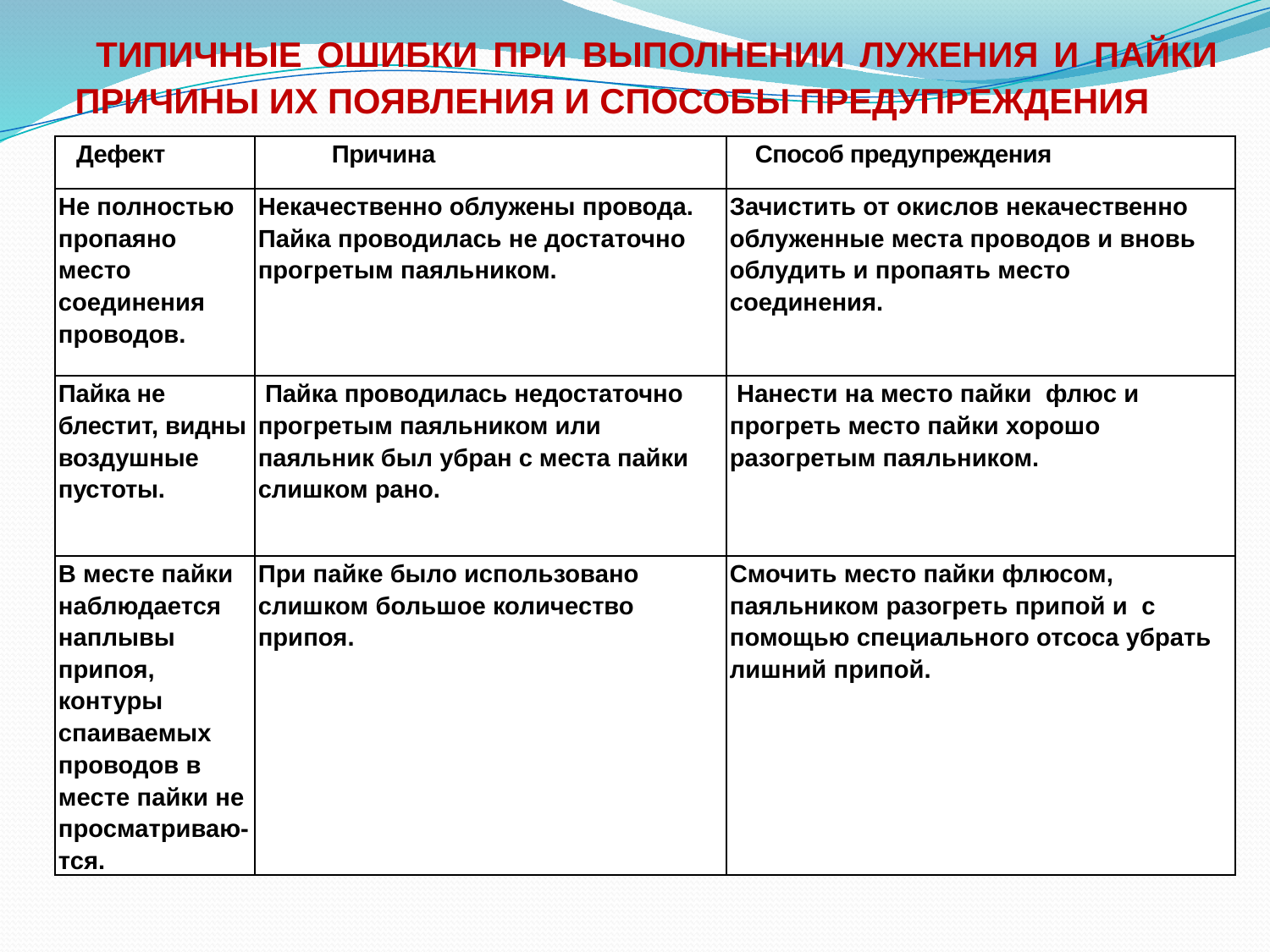

# ТИПИЧНЫЕ ОШИБКИ ПРИ ВЫПОЛНЕНИИ ЛУЖЕНИЯ И ПАЙКИ ПРИЧИНЫ ИХ ПОЯВЛЕНИЯ И СПОСОБЫ ПРЕДУПРЕЖДЕНИЯ
| Дефект | Причина | Способ предупреждения |
| --- | --- | --- |
| Не полностью пропаяно место соединения проводов. | Некачественно облужены провода. Пайка проводилась не достаточно прогретым паяльником. | Зачистить от окислов некачественно облуженные места проводов и вновь облудить и пропаять место соединения. |
| Пайка не блестит, видны воздушные пустоты. | Пайка проводилась недостаточно прогретым паяльником или паяльник был убран с места пайки слишком рано. | Нанести на место пайки флюс и прогреть место пайки хорошо разогретым паяльником. |
| В месте пайки наблюдается наплывы припоя, контуры спаиваемых проводов в месте пайки не просматриваю-тся. | При пайке было использовано слишком большое количество припоя. | Смочить место пайки флюсом, паяльником разогреть припой и с помощью специального отсоса убрать лишний припой. |